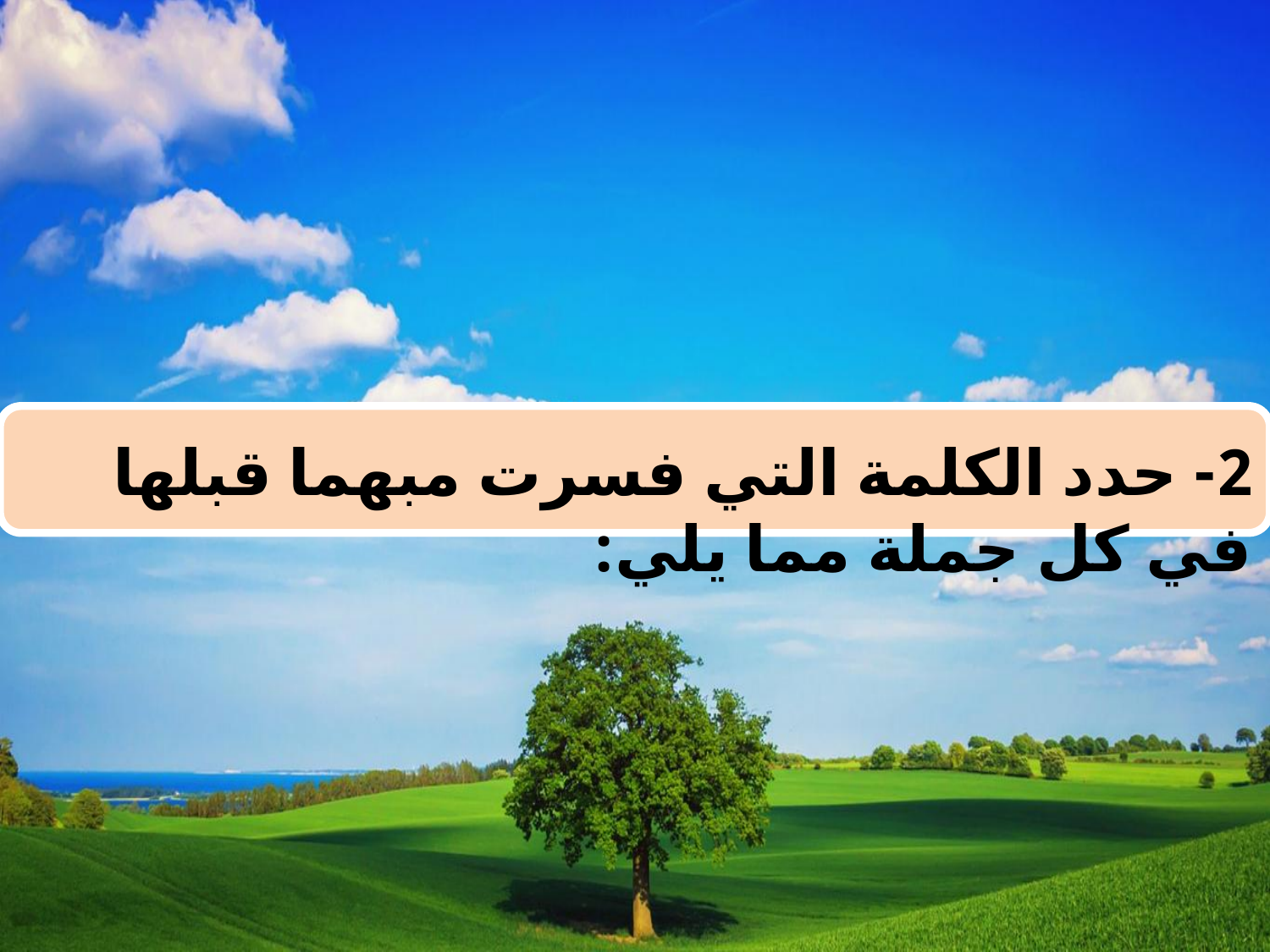

2- حدد الكلمة التي فسرت مبهما قبلها في كل جملة مما يلي: